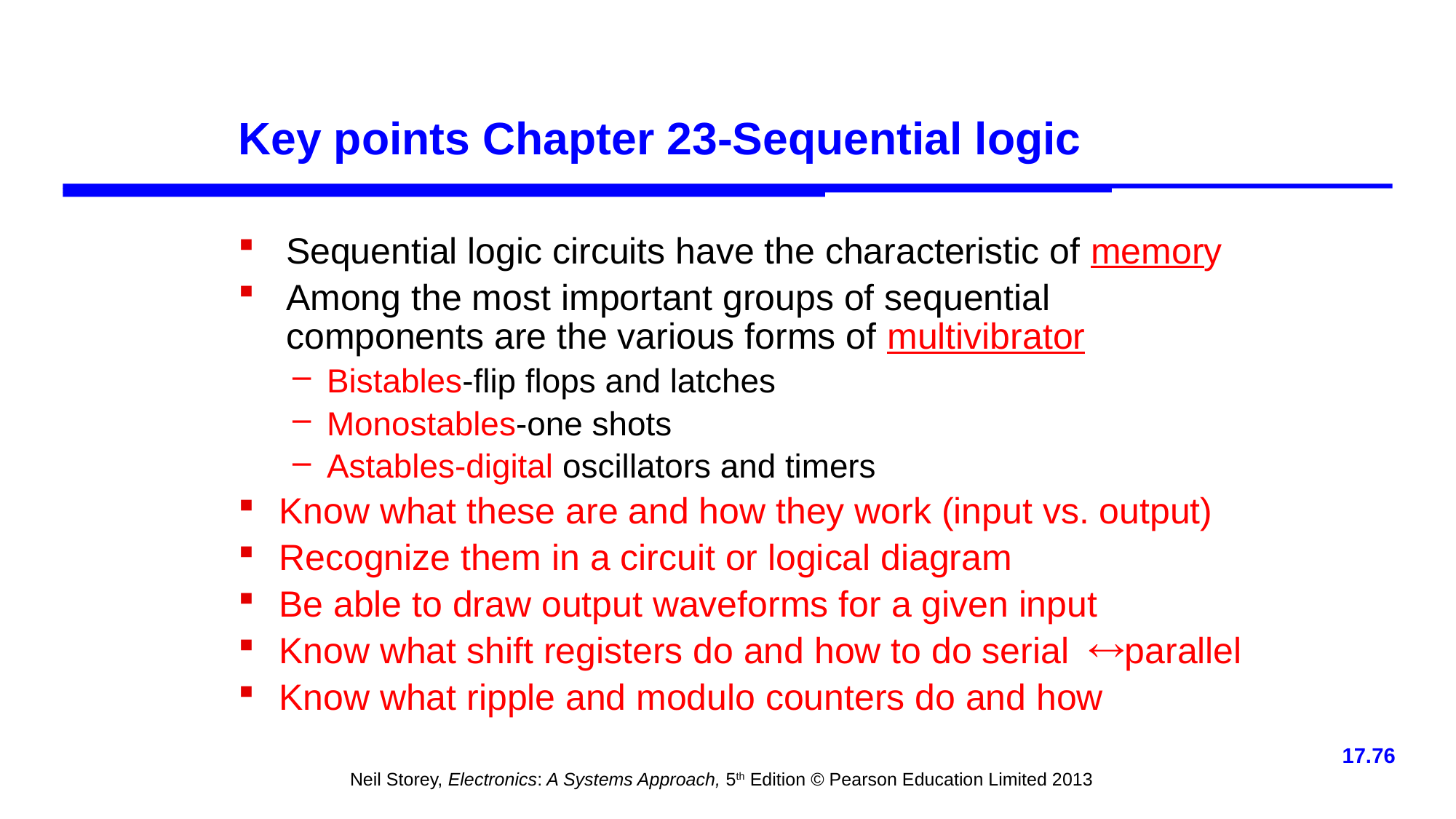

# Key points Chapter 23-Sequential logic
Sequential logic circuits have the characteristic of memory
Among the most important groups of sequential components are the various forms of multivibrator
Bistables-flip flops and latches
Monostables-one shots
Astables-digital oscillators and timers
Know what these are and how they work (input vs. output)
Recognize them in a circuit or logical diagram
Be able to draw output waveforms for a given input
Know what shift registers do and how to do serial ↔parallel
Know what ripple and modulo counters do and how